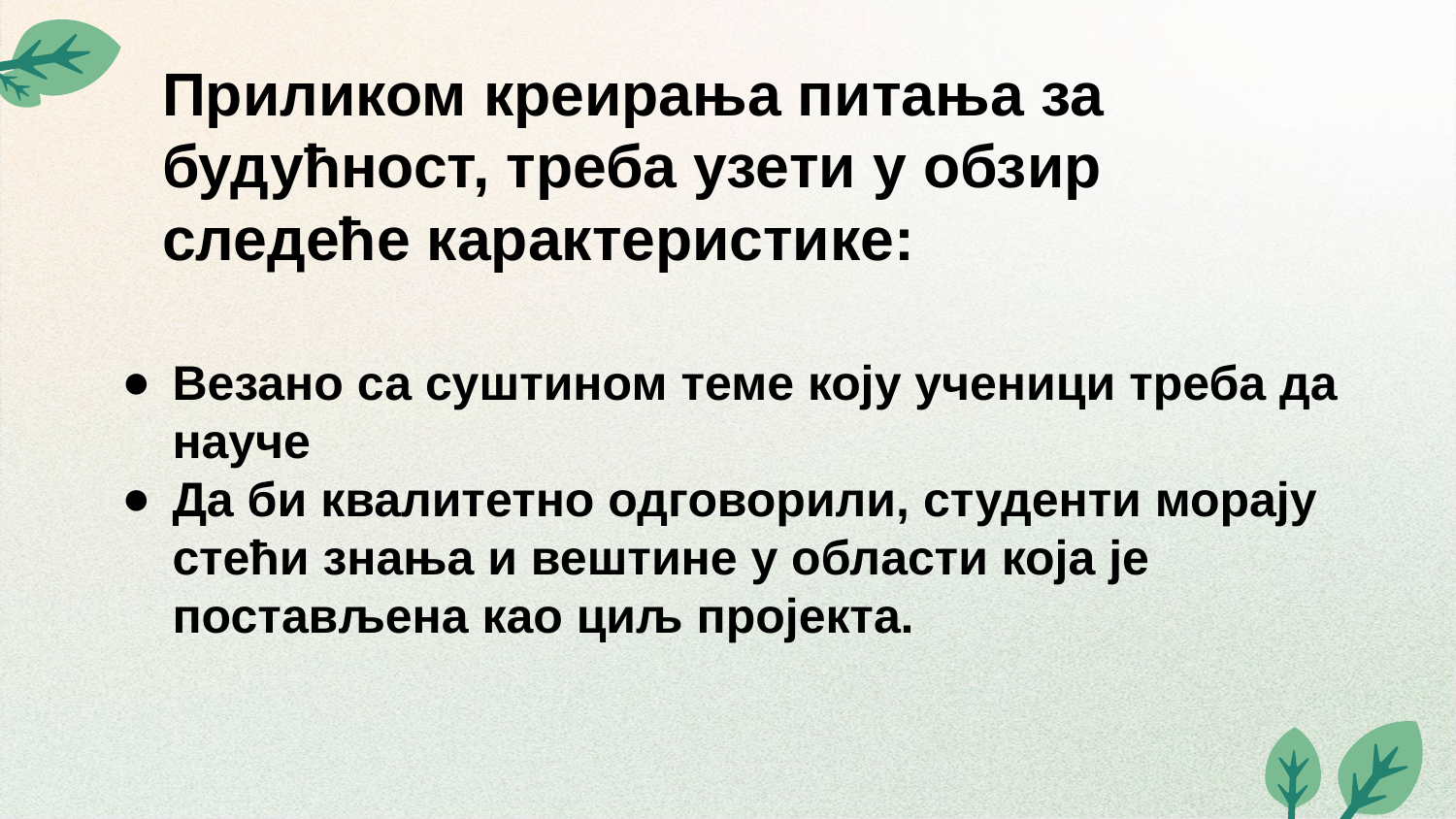

# Приликом креирања питања за будућност, треба узети у обзир следеће карактеристике:
Везано са суштином теме коју ученици треба да науче
Да би квалитетно одговорили, студенти морају стећи знања и вештине у области која је постављена као циљ пројекта.